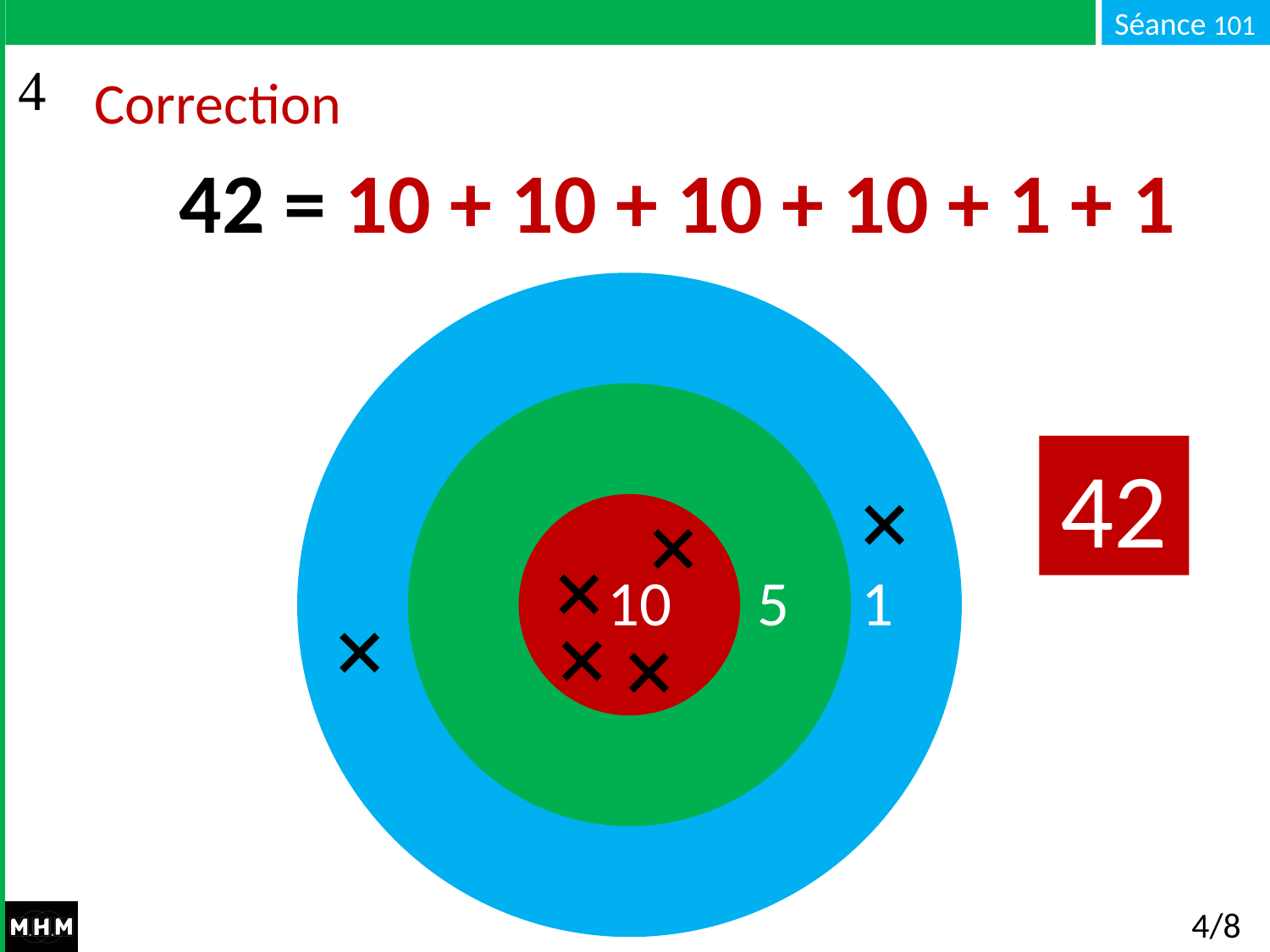

# Correction
42 = 10 + 10 + 10 + 10 + 1 + 1

42

10      5     1

4/8